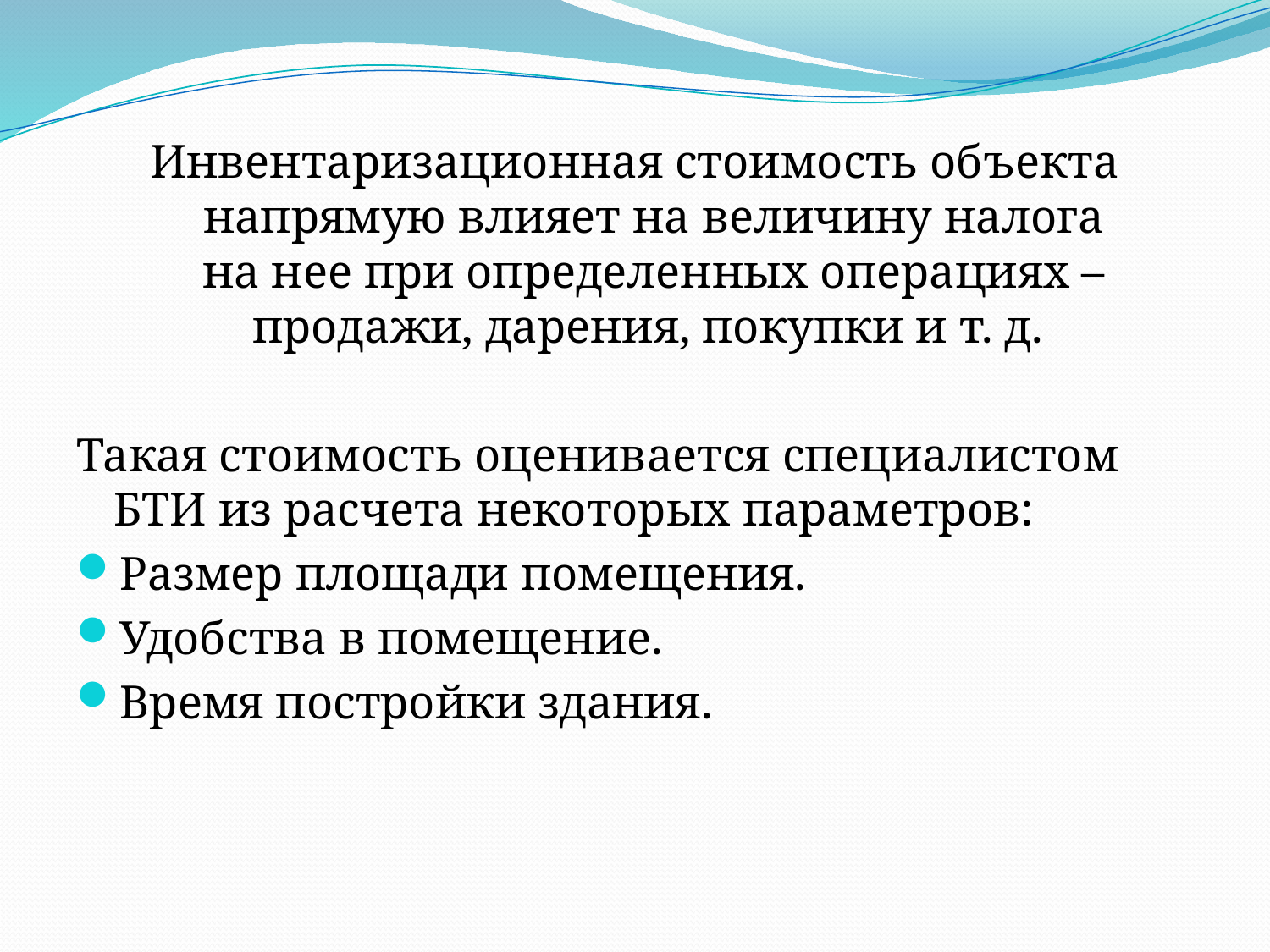

Инвентаризационная стоимость объекта напрямую влияет на величину налога на нее при определенных операциях – продажи, дарения, покупки и т. д.

Такая стоимость оценивается специалистом БТИ из расчета некоторых параметров:
Размер площади помещения.
Удобства в помещение.
Время постройки здания.